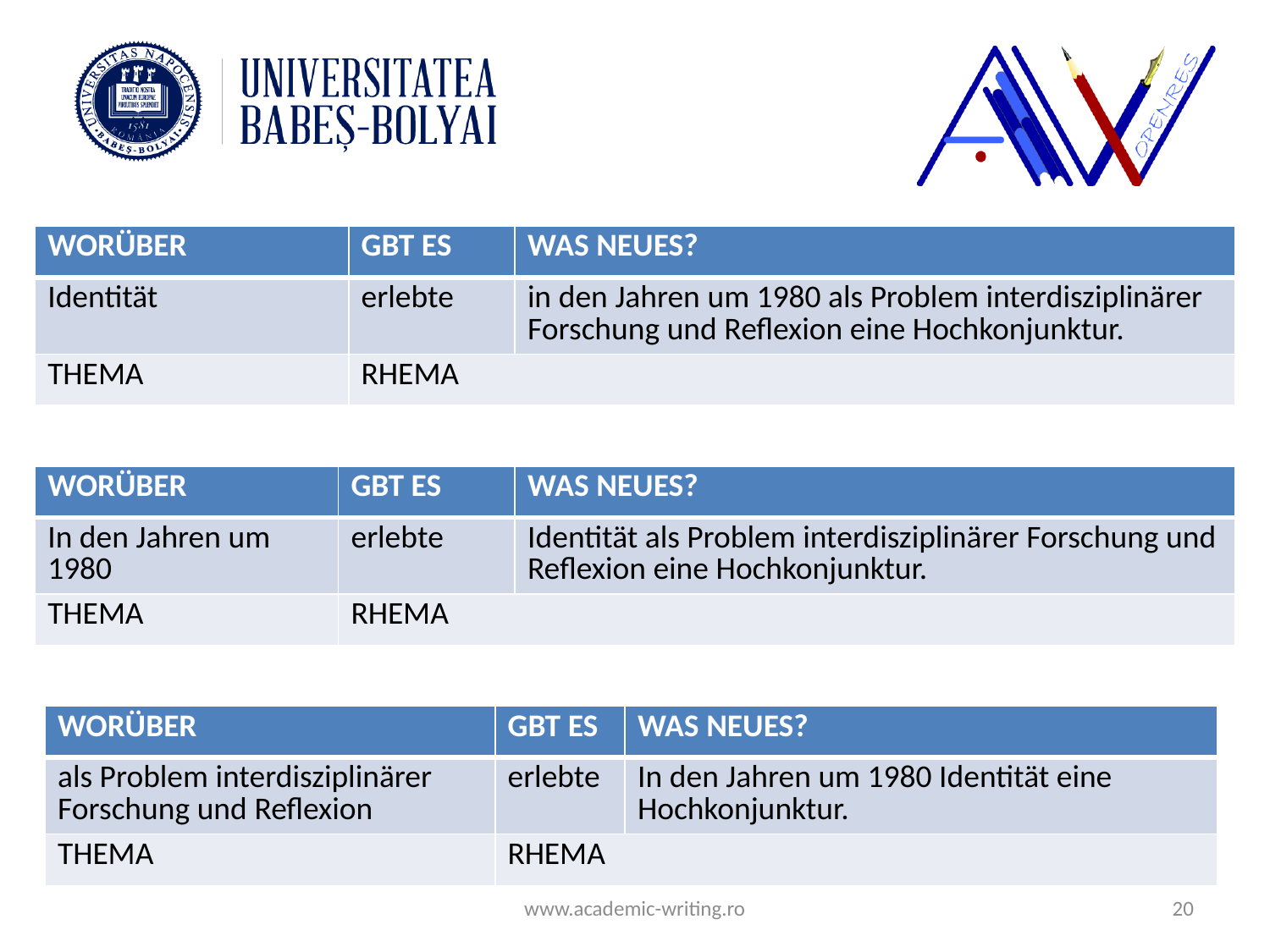

#

| WORÜBER | GBT ES | WAS NEUES? |
| --- | --- | --- |
| Identität | erlebte | in den Jahren um 1980 als Problem interdisziplinärer Forschung und Reflexion eine Hochkonjunktur. |
| THEMA | RHEMA |  |
| WORÜBER | GBT ES | WAS NEUES? |
| --- | --- | --- |
| In den Jahren um 1980 | erlebte | Identität als Problem interdisziplinärer Forschung und Reflexion eine Hochkonjunktur. |
| THEMA | RHEMA |  |
| WORÜBER | GBT ES | WAS NEUES? |
| --- | --- | --- |
| als Problem interdisziplinärer Forschung und Reflexion | erlebte | In den Jahren um 1980 Identität eine Hochkonjunktur. |
| THEMA | RHEMA |  |
www.academic-writing.ro
20